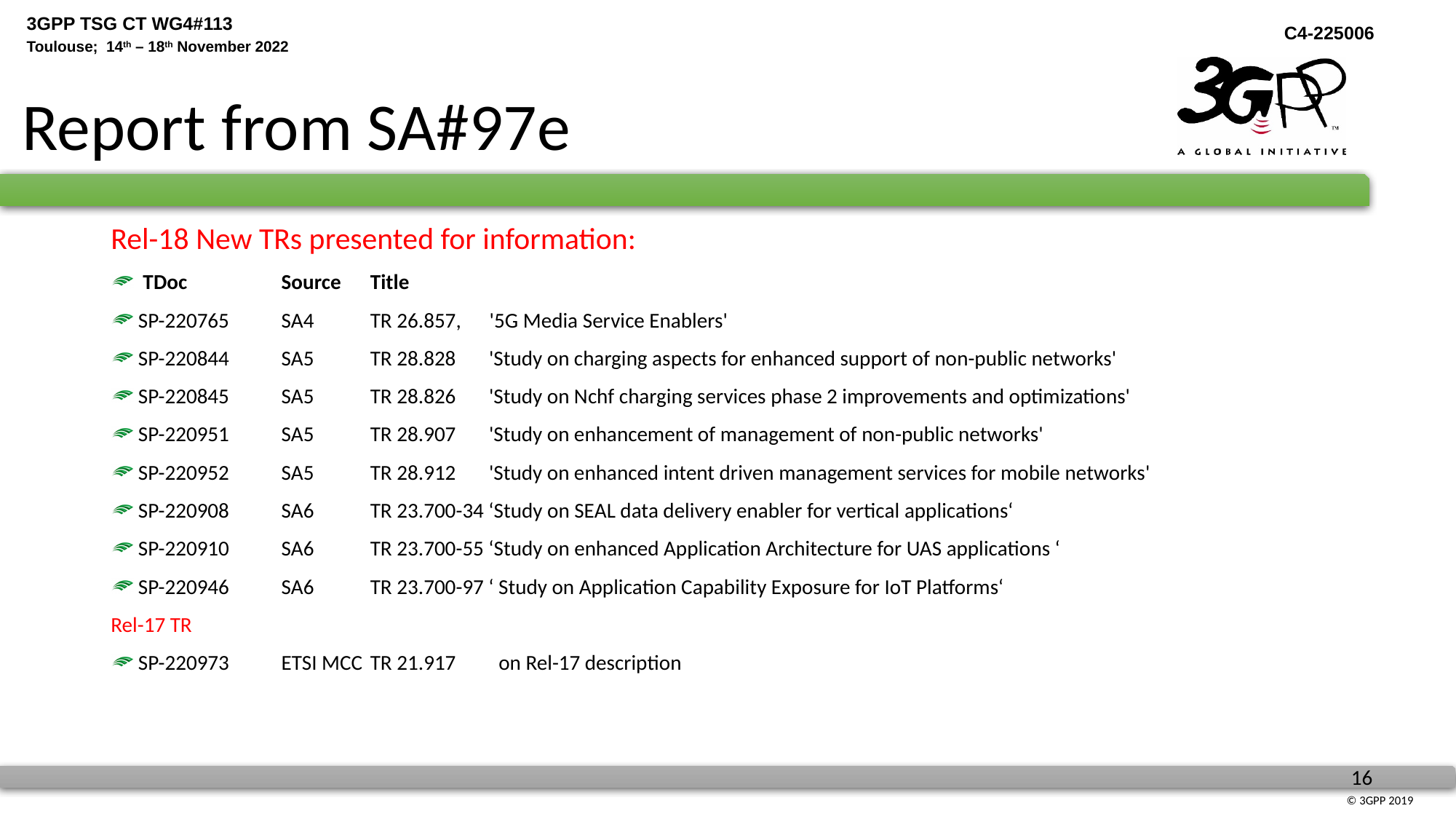

# Report from SA#97e
Rel-18 New TRs presented for information:
 TDoc	Source	Title
SP-220765	SA4	TR 26.857,      '5G Media Service Enablers'
SP-220844	SA5	TR 28.828       'Study on charging aspects for enhanced support of non-public networks'
SP-220845	SA5	TR 28.826       'Study on Nchf charging services phase 2 improvements and optimizations'
SP-220951	SA5	TR 28.907       'Study on enhancement of management of non-public networks'
SP-220952	SA5	TR 28.912       'Study on enhanced intent driven management services for mobile networks'
SP-220908	SA6	TR 23.700-34 ‘Study on SEAL data delivery enabler for vertical applications‘
SP-220910	SA6	TR 23.700-55 ‘Study on enhanced Application Architecture for UAS applications ‘
SP-220946	SA6	TR 23.700-97 ‘ Study on Application Capability Exposure for IoT Platforms‘
Rel-17 TR
SP-220973	ETSI MCC 	TR 21.917 	       on Rel-17 description